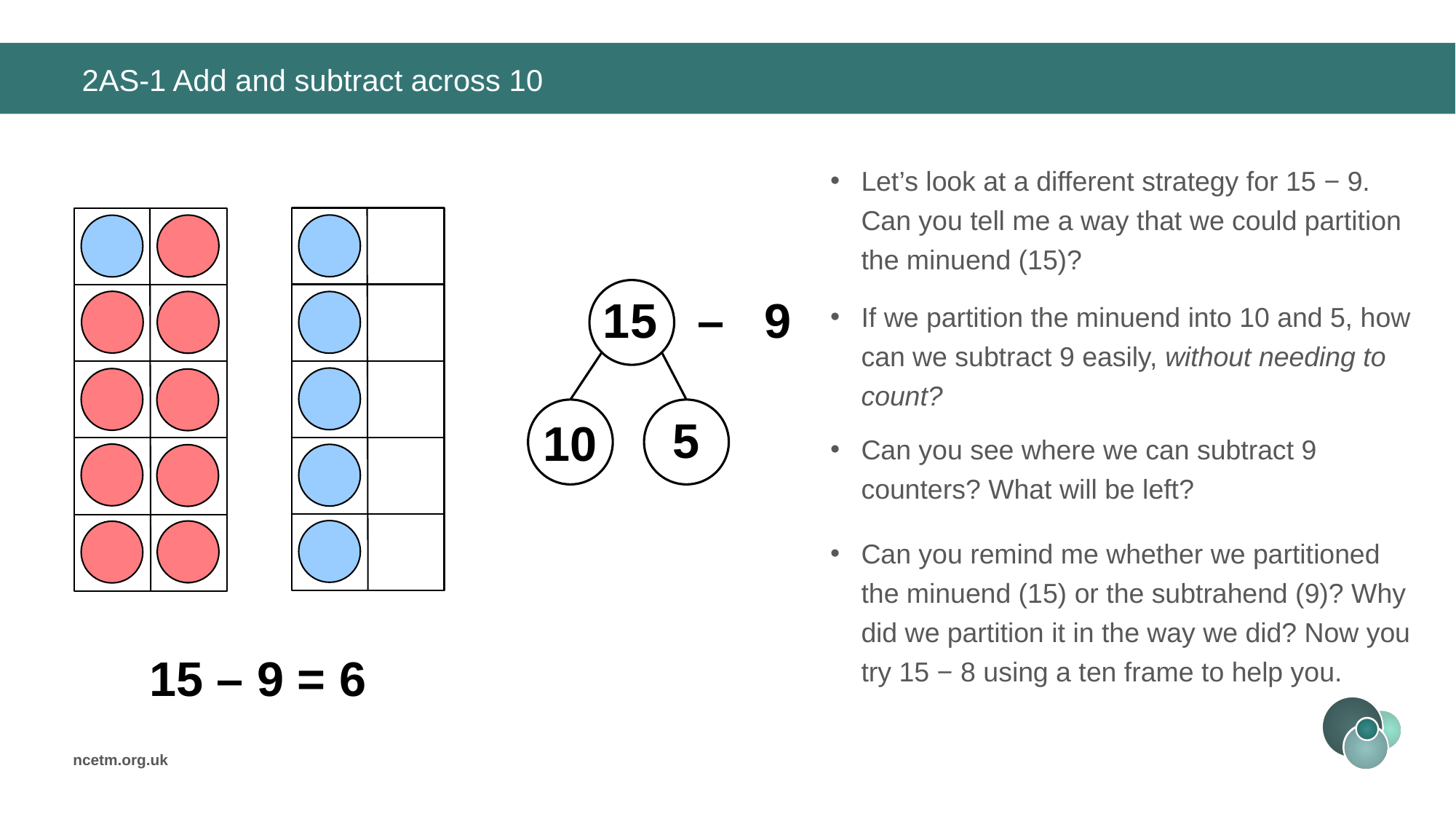

# 2AS-1 Add and subtract across 10
Let’s look at a different strategy for 15 − 9. Can you tell me a way that we could partition the minuend (15)?
If we partition the minuend into 10 and 5, how can we subtract 9 easily, without needing to count?

15   –   9

5
10
Can you see where we can subtract 9 counters? What will be left?

Can you remind me whether we partitioned the minuend (15) or the subtrahend (9)? Why did we partition it in the way we did? Now you try 15 − 8 using a ten frame to help you.

15 – 9 = 6